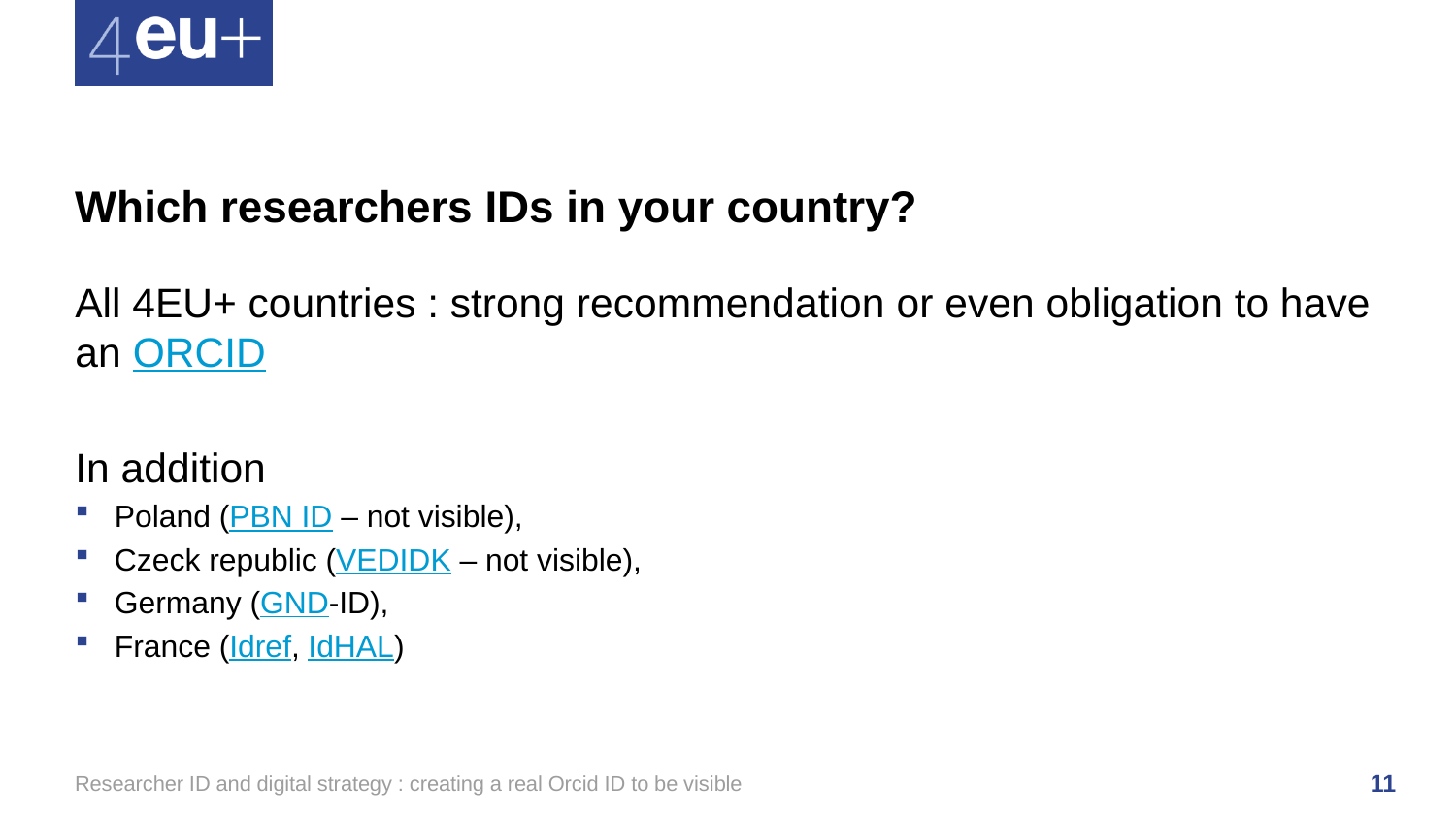

# Which researchers IDs in your country?
All 4EU+ countries : strong recommendation or even obligation to have an ORCID

In addition
Poland (PBN ID – not visible),
Czeck republic (VEDIDK – not visible),
Germany (GND-ID),
France (Idref, IdHAL)

Researcher ID and digital strategy : creating a real Orcid ID to be visible
11